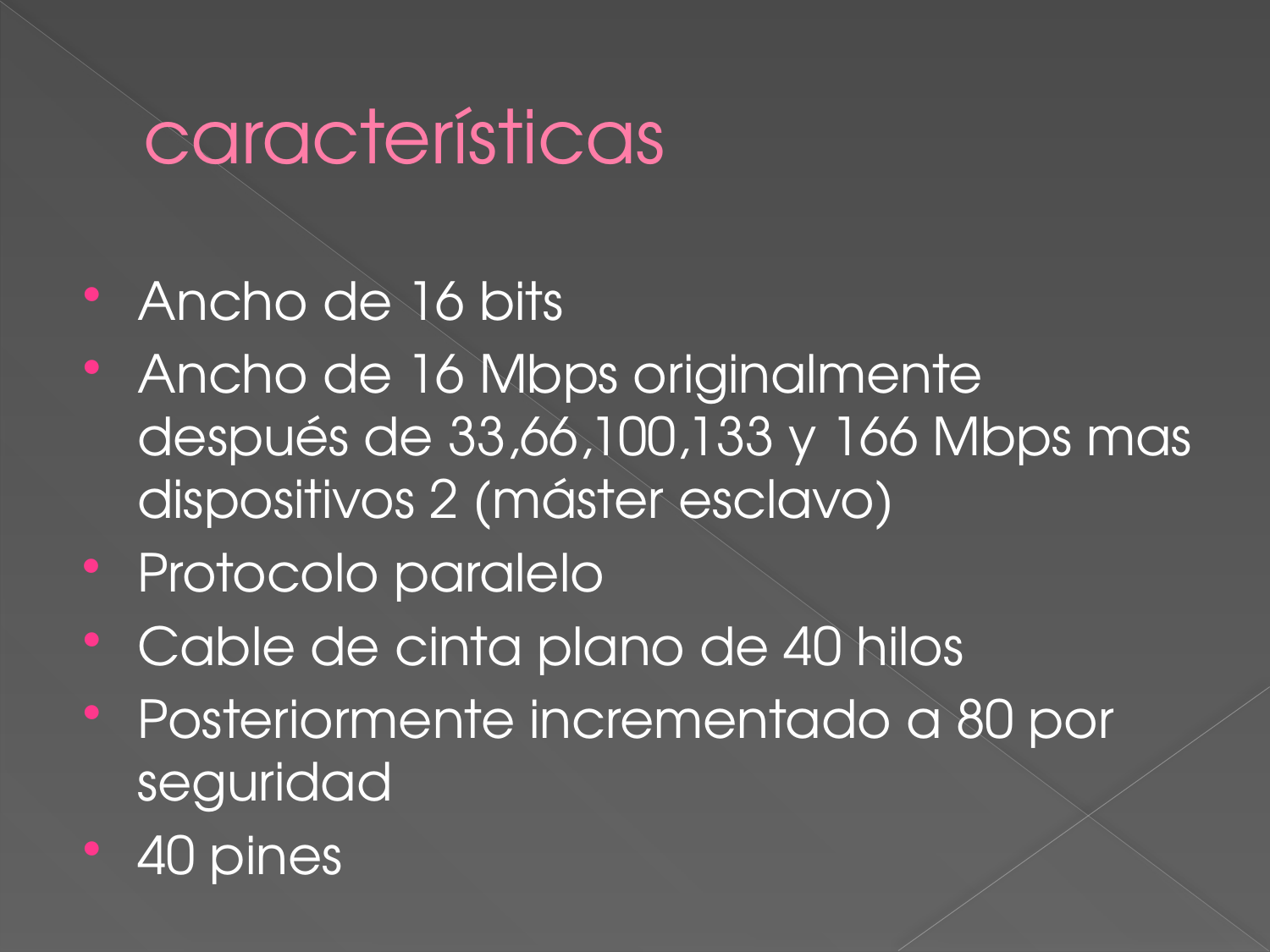

# características
Ancho de 16 bits
Ancho de 16 Mbps originalmente después de 33,66,100,133 y 166 Mbps mas dispositivos 2 (máster esclavo)
Protocolo paralelo
Cable de cinta plano de 40 hilos
Posteriormente incrementado a 80 por seguridad
40 pines